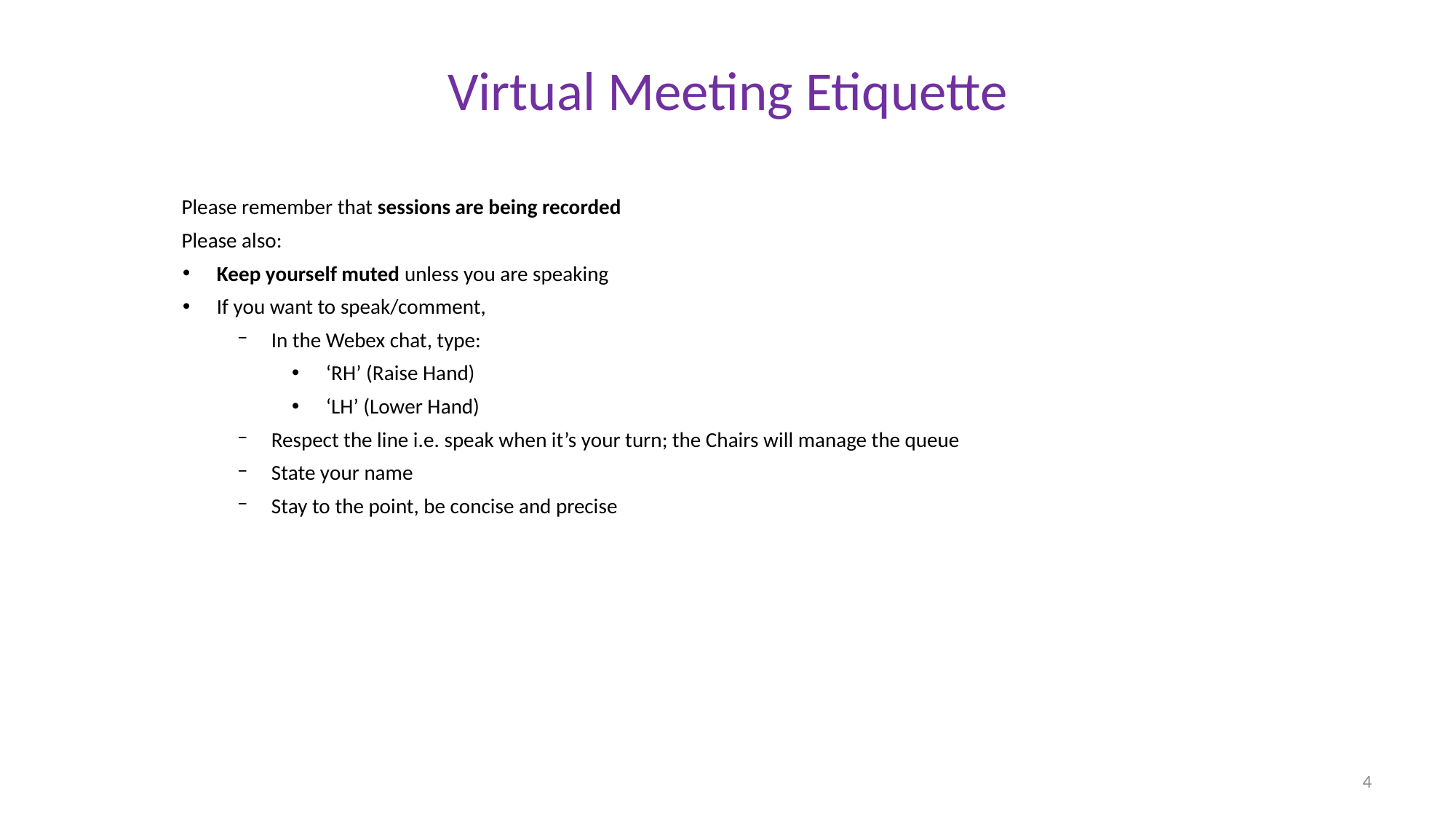

Virtual Meeting Etiquette
Please remember that sessions are being recorded
Please also:
Keep yourself muted unless you are speaking
If you want to speak/comment,
In the Webex chat, type:
‘RH’ (Raise Hand)
‘LH’ (Lower Hand)
Respect the line i.e. speak when it’s your turn; the Chairs will manage the queue
State your name
Stay to the point, be concise and precise

4